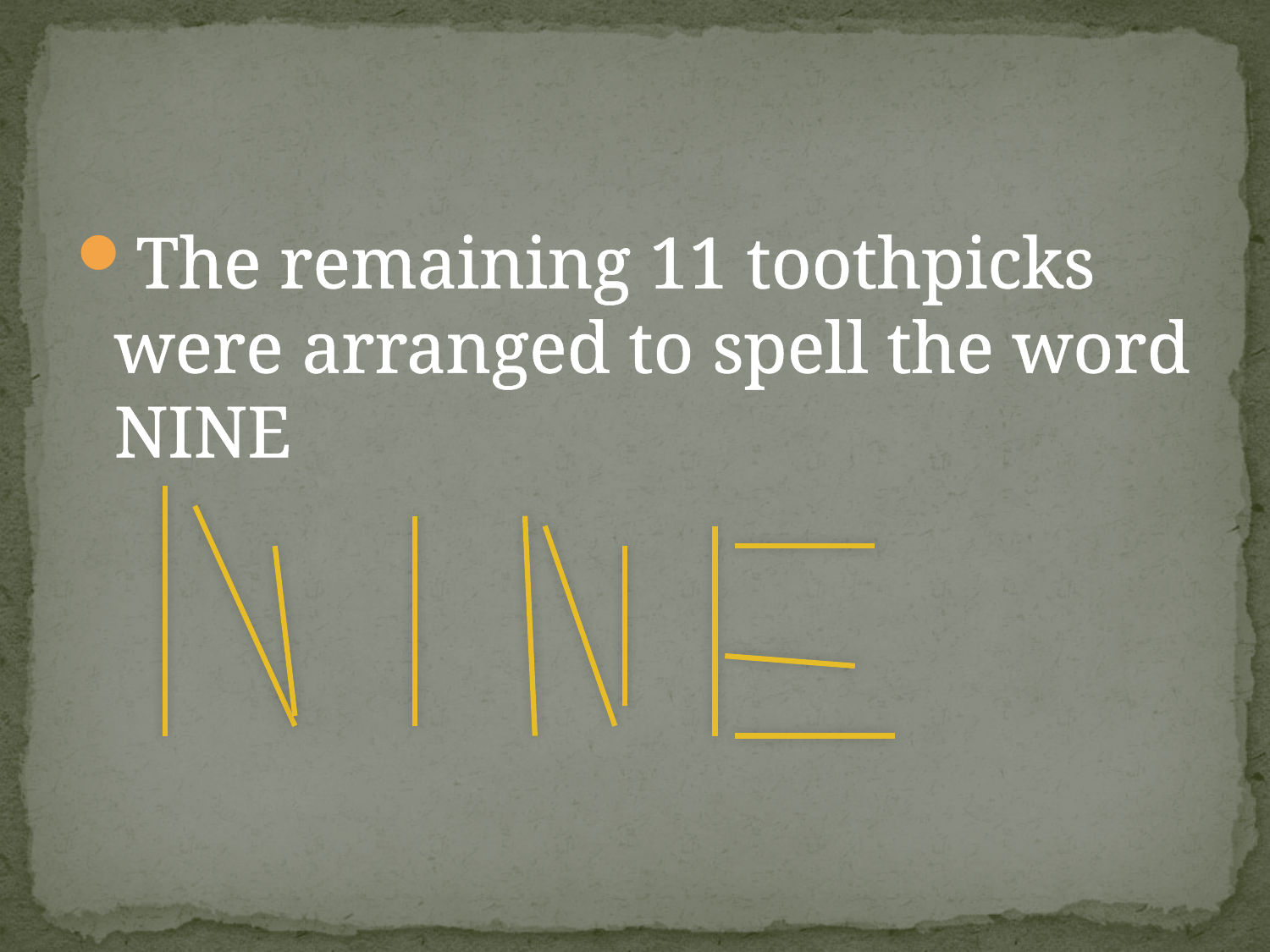

The remaining 11 toothpicks were arranged to spell the word NINE